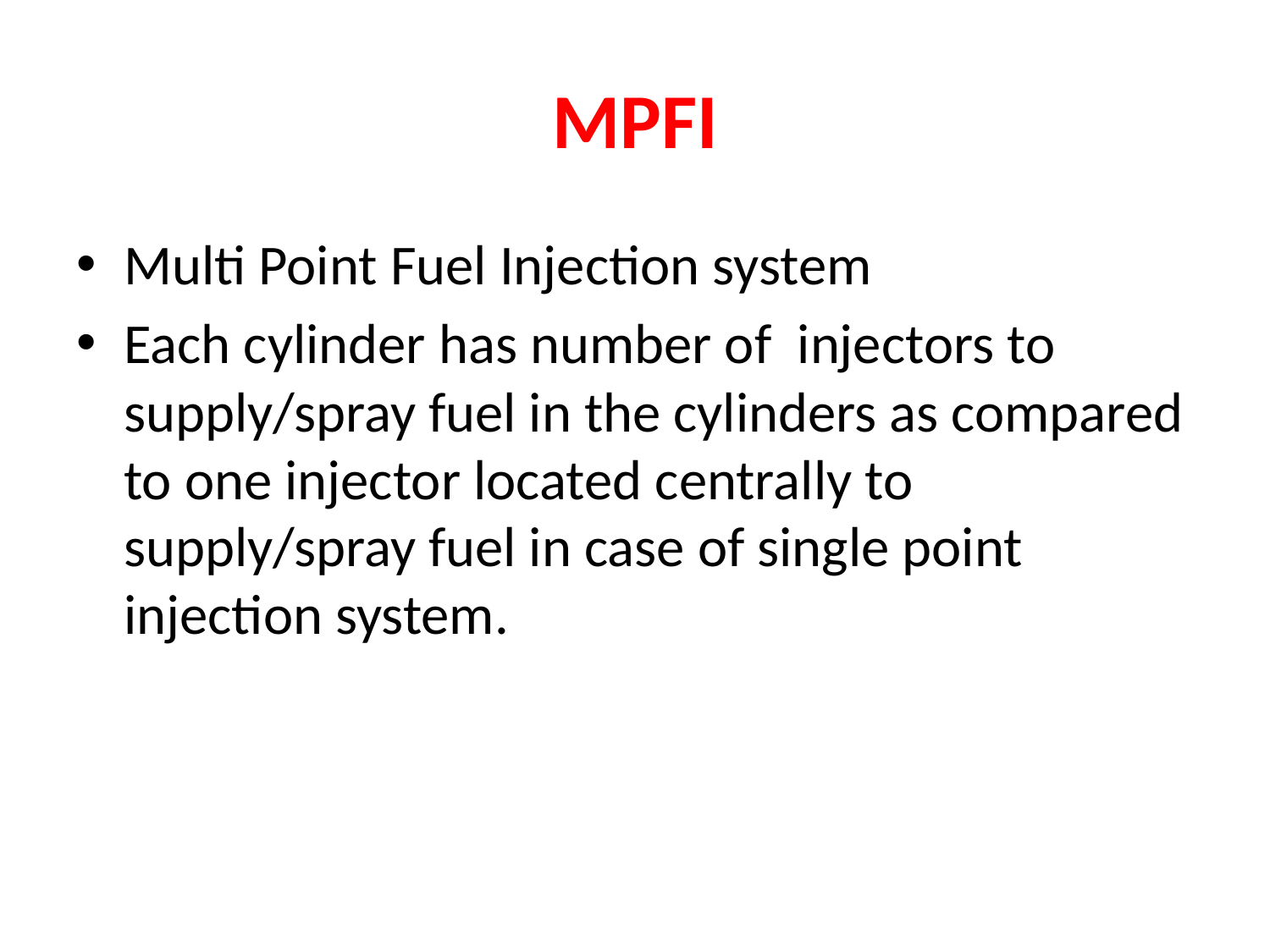

# MPFI
Multi Point Fuel Injection system
Each cylinder has number of  injectors to supply/spray fuel in the cylinders as compared to one injector located centrally to supply/spray fuel in case of single point injection system.